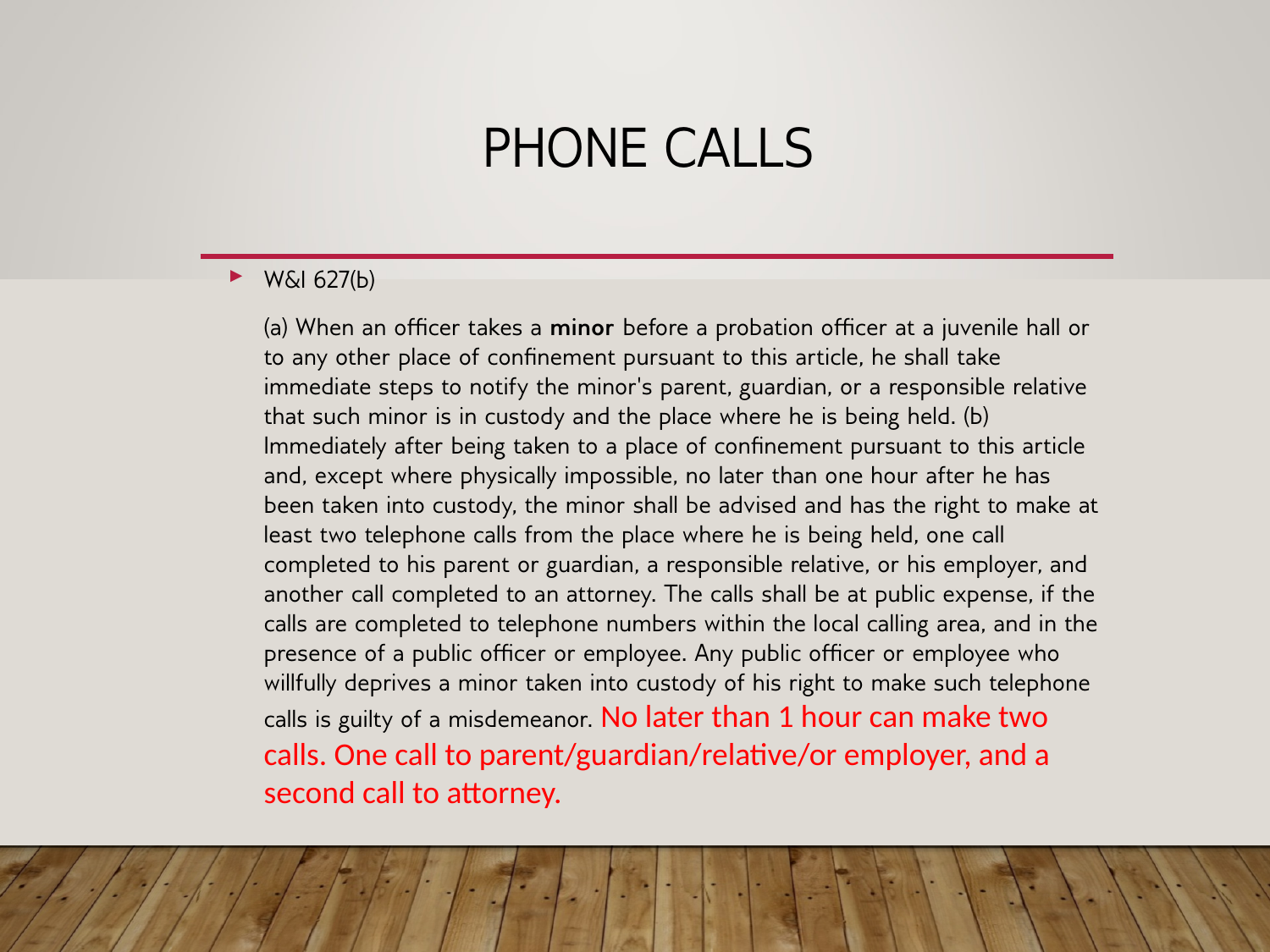

# PHONE CALLS
W&I 627(b)
	(a) When an officer takes a minor before a probation officer at a juvenile hall or to any other place of confinement pursuant to this article, he shall take immediate steps to notify the minor's parent, guardian, or a responsible relative that such minor is in custody and the place where he is being held. (b) Immediately after being taken to a place of confinement pursuant to this article and, except where physically impossible, no later than one hour after he has been taken into custody, the minor shall be advised and has the right to make at least two telephone calls from the place where he is being held, one call completed to his parent or guardian, a responsible relative, or his employer, and another call completed to an attorney. The calls shall be at public expense, if the calls are completed to telephone numbers within the local calling area, and in the presence of a public officer or employee. Any public officer or employee who willfully deprives a minor taken into custody of his right to make such telephone calls is guilty of a misdemeanor. No later than 1 hour can make two calls. One call to parent/guardian/relative/or employer, and a second call to attorney.